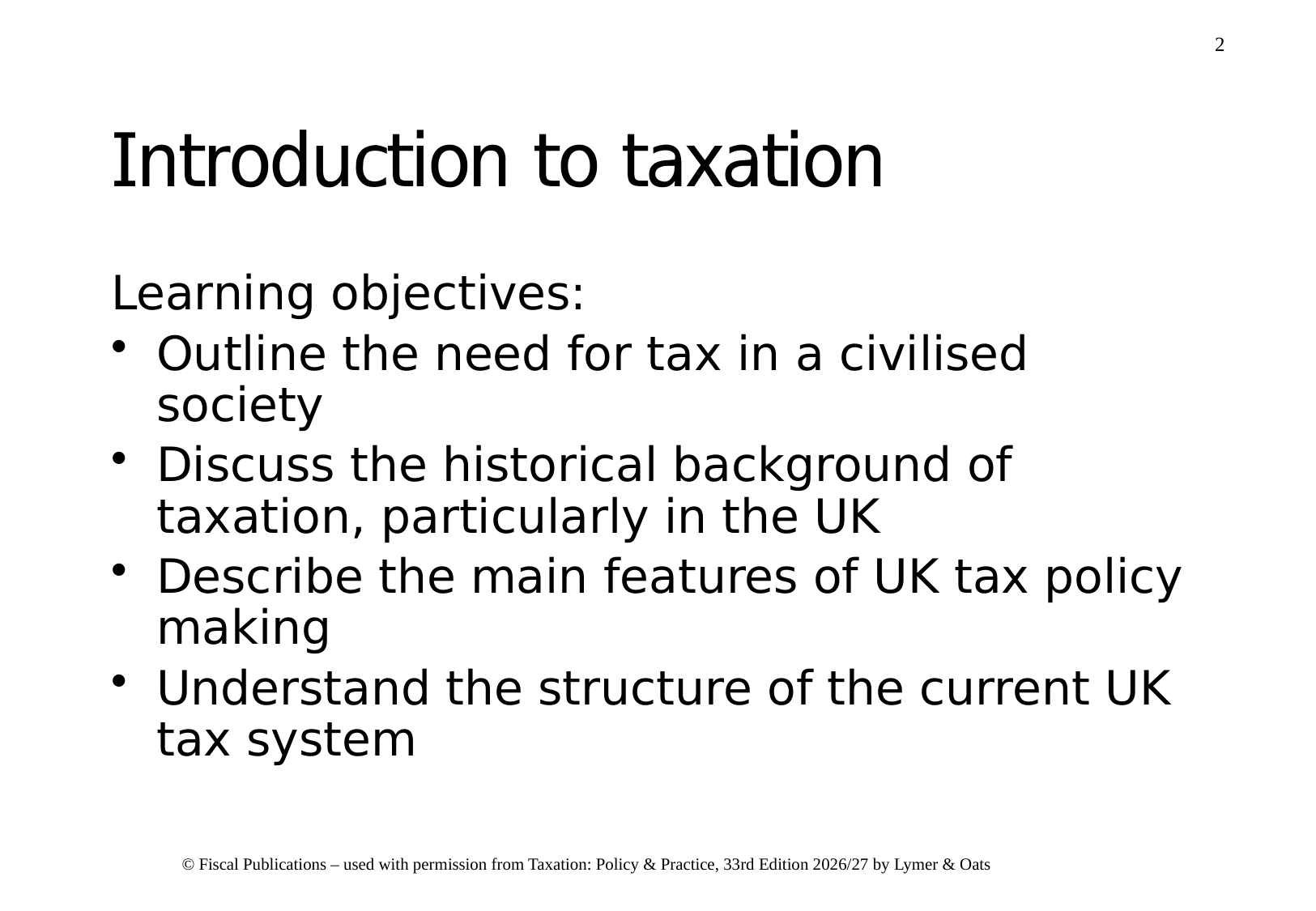

# Introduction to taxation
Learning objectives:
Outline the need for tax in a civilised society
Discuss the historical background of taxation, particularly in the UK
Describe the main features of UK tax policy making
Understand the structure of the current UK tax system